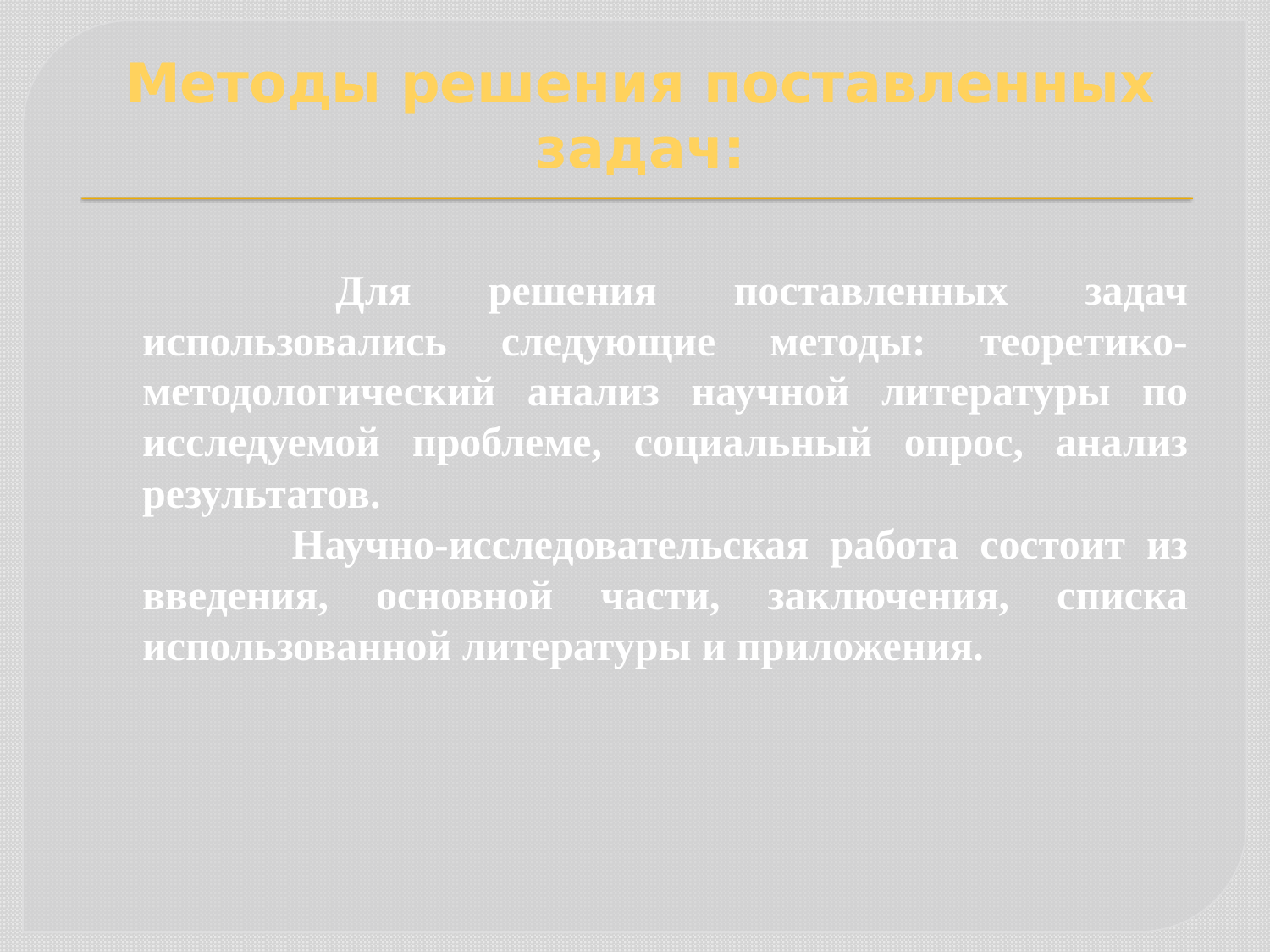

Методы решения поставленных задач:
 		Для решения поставленных задач использовались следующие методы: теоретико-методологический анализ научной литературы по исследуемой проблеме, социальный опрос, анализ результатов.
	       Научно-исследовательская работа состоит из введения, основной части, заключения, списка использованной литературы и приложения.